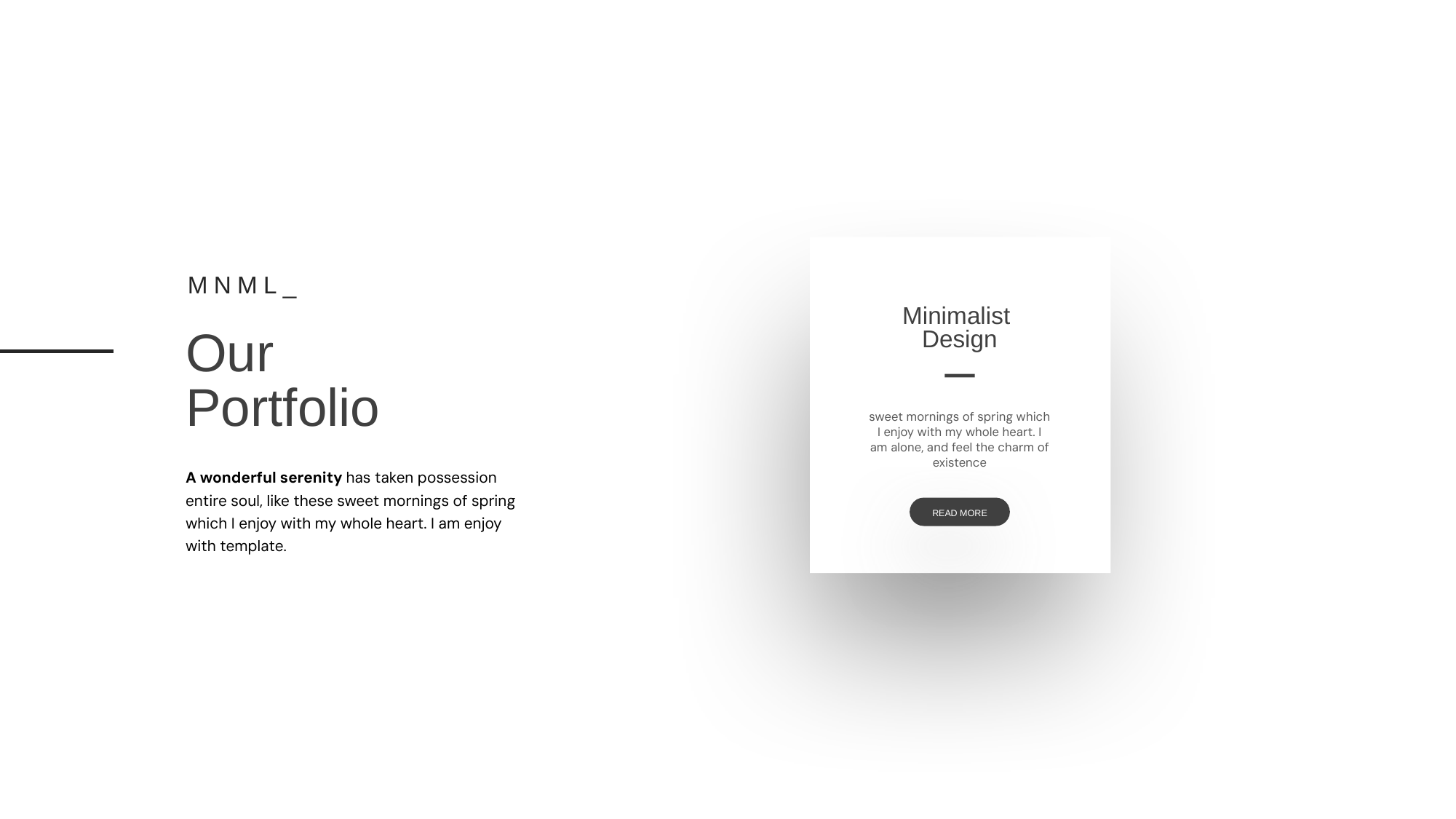

Mnml_
Minimalist
Design
Our
Portfolio

sweet mornings of spring which I enjoy with my whole heart. I am alone, and feel the charm of existence
A wonderful serenity has taken possession entire soul, like these sweet mornings of spring which I enjoy with my whole heart. I am enjoy with template.

READ MORE